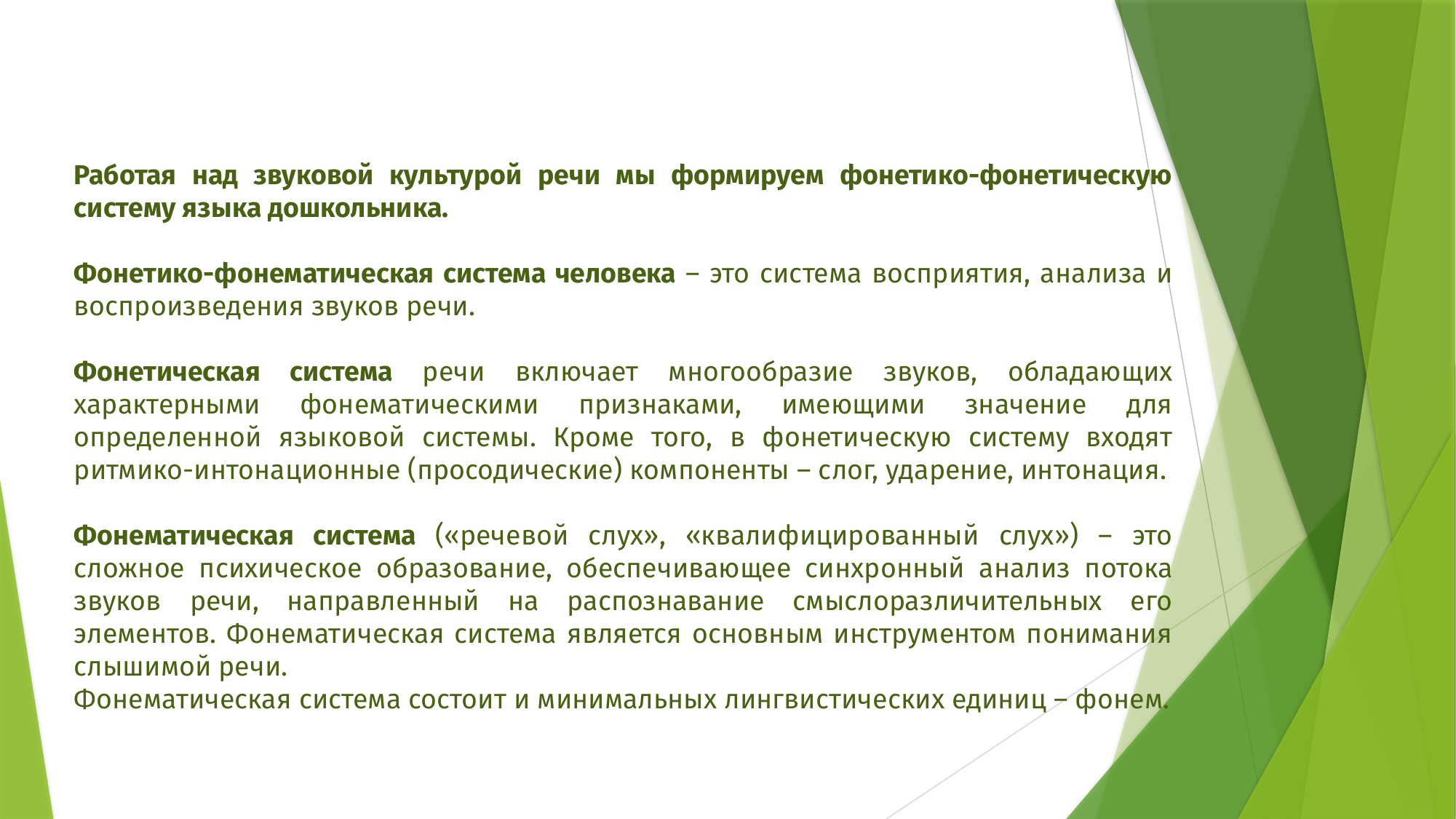

Работая над звуковой культурой речи мы формируем фонетико-фонетическую систему языка дошкольника.

Фонетико-фонематическая система человека – это система восприятия, анализа и воспроизведения звуков речи.

Фонетическая система речи включает многообразие звуков, обладающих характерными фонематическими признаками, имеющими значение для определенной языковой системы. Кроме того, в фонетическую систему входят ритмико-интонационные (просодические) компоненты – слог, ударение, интонация.

Фонематическая система («речевой слух», «квалифицированный слух») – это сложное психическое образование, обеспечивающее синхронный анализ потока звуков речи, направленный на распознавание смыслоразличительных его элементов. Фонематическая система является основным инструментом понимания слышимой речи.
Фонематическая система состоит и минимальных лингвистических единиц – фонем.